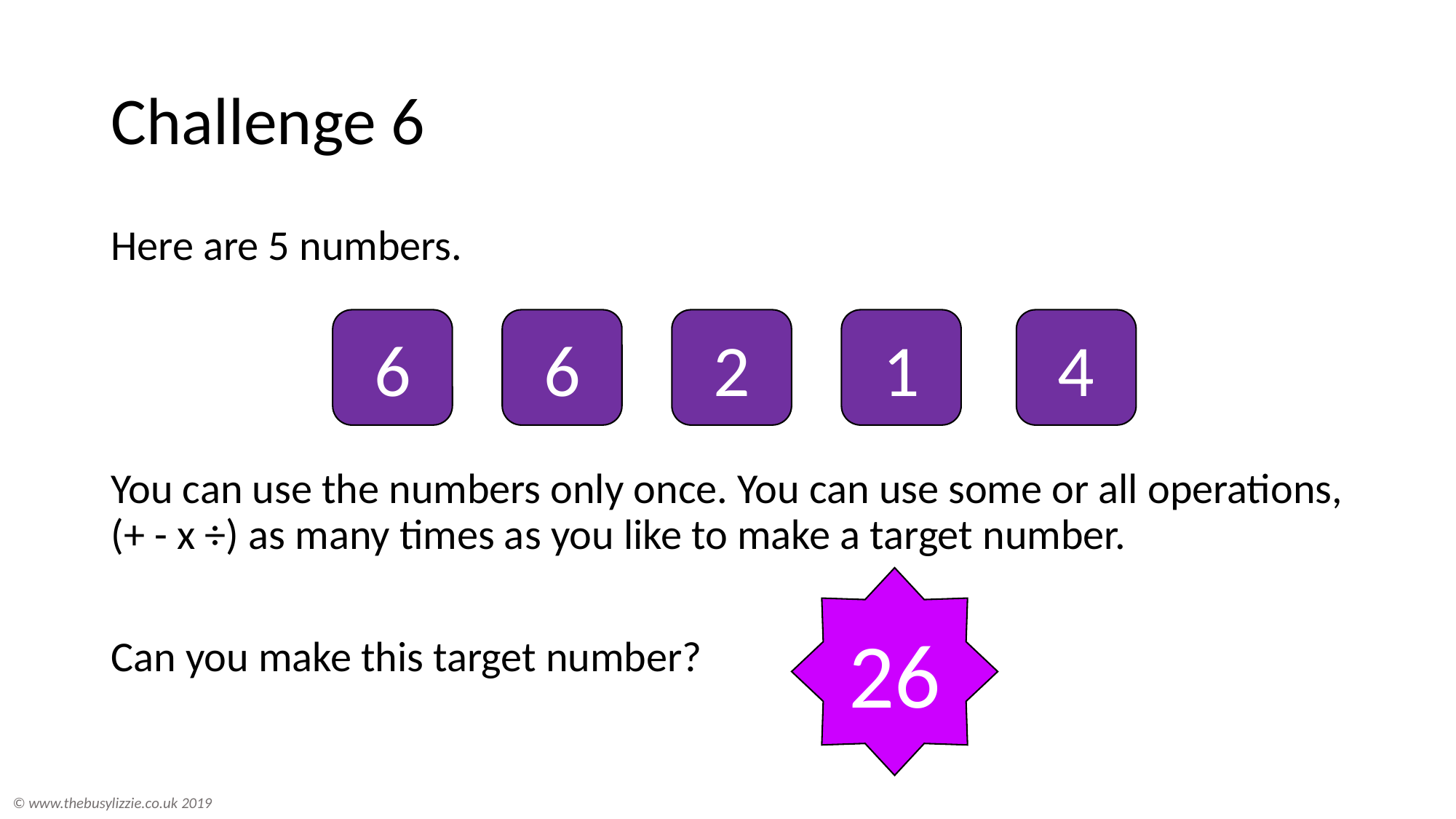

# Challenge 6
Here are 5 numbers.

You can use the numbers only once. You can use some or all operations, (+ - x ÷) as many times as you like to make a target number.

Can you make this target number?
1
4
6
6
2
26
© www.thebusylizzie.co.uk 2019